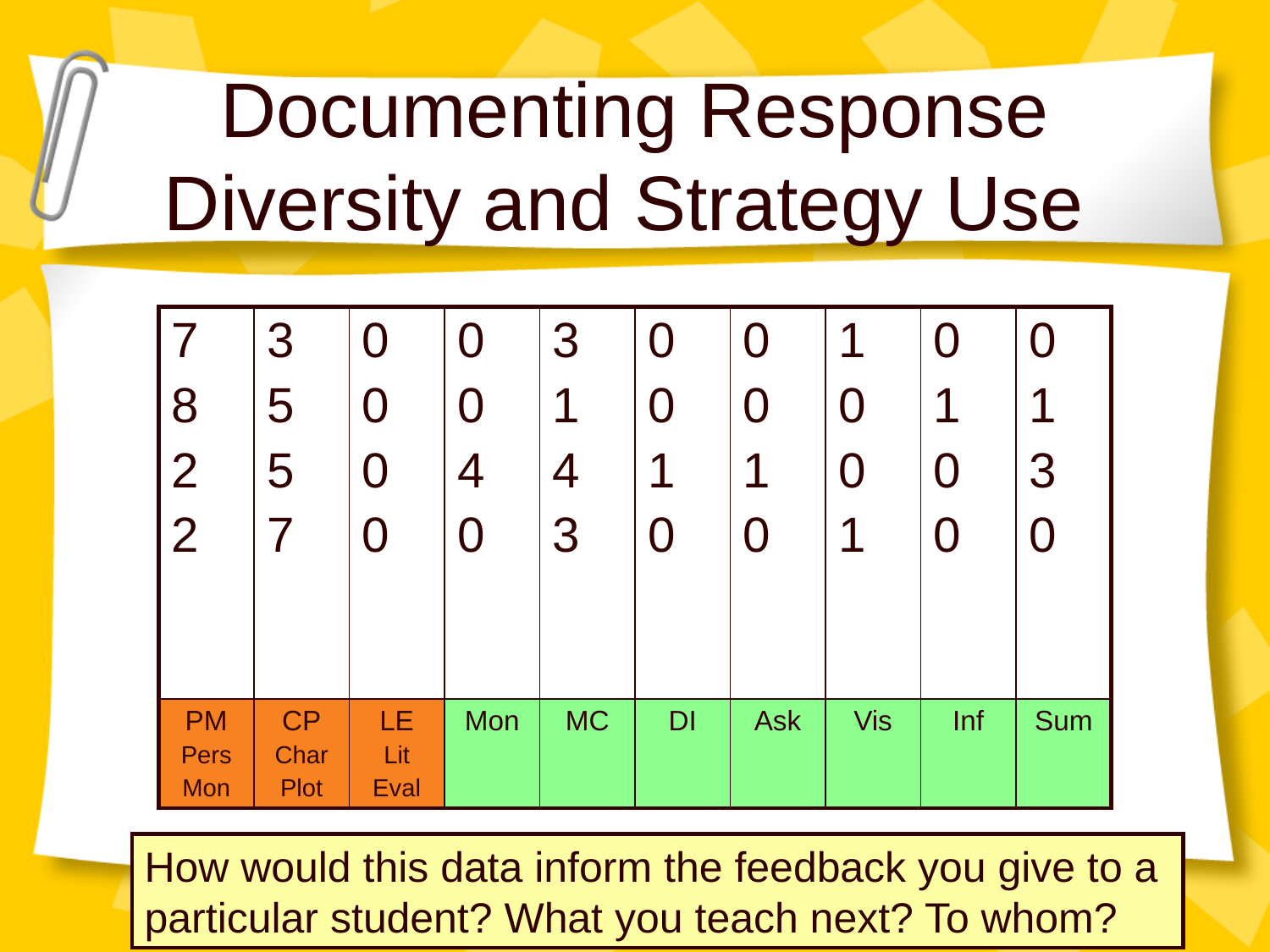

# Documenting Response Diversity and Strategy Use
| 7 8 2 2 | 3 5 5 7 | 0 0 0 0 | 0 0 4 0 | 3 1 4 3 | 0 0 1 0 | 0 0 1 0 | 1 0 0 1 | 0 1 0 0 | 0 1 3 0 |
| --- | --- | --- | --- | --- | --- | --- | --- | --- | --- |
| PM Pers Mon | CP Char Plot | LE Lit Eval | Mon | MC | DI | Ask | Vis | Inf | Sum |
How would this data inform the feedback you give to a
particular student? What you teach next? To whom?